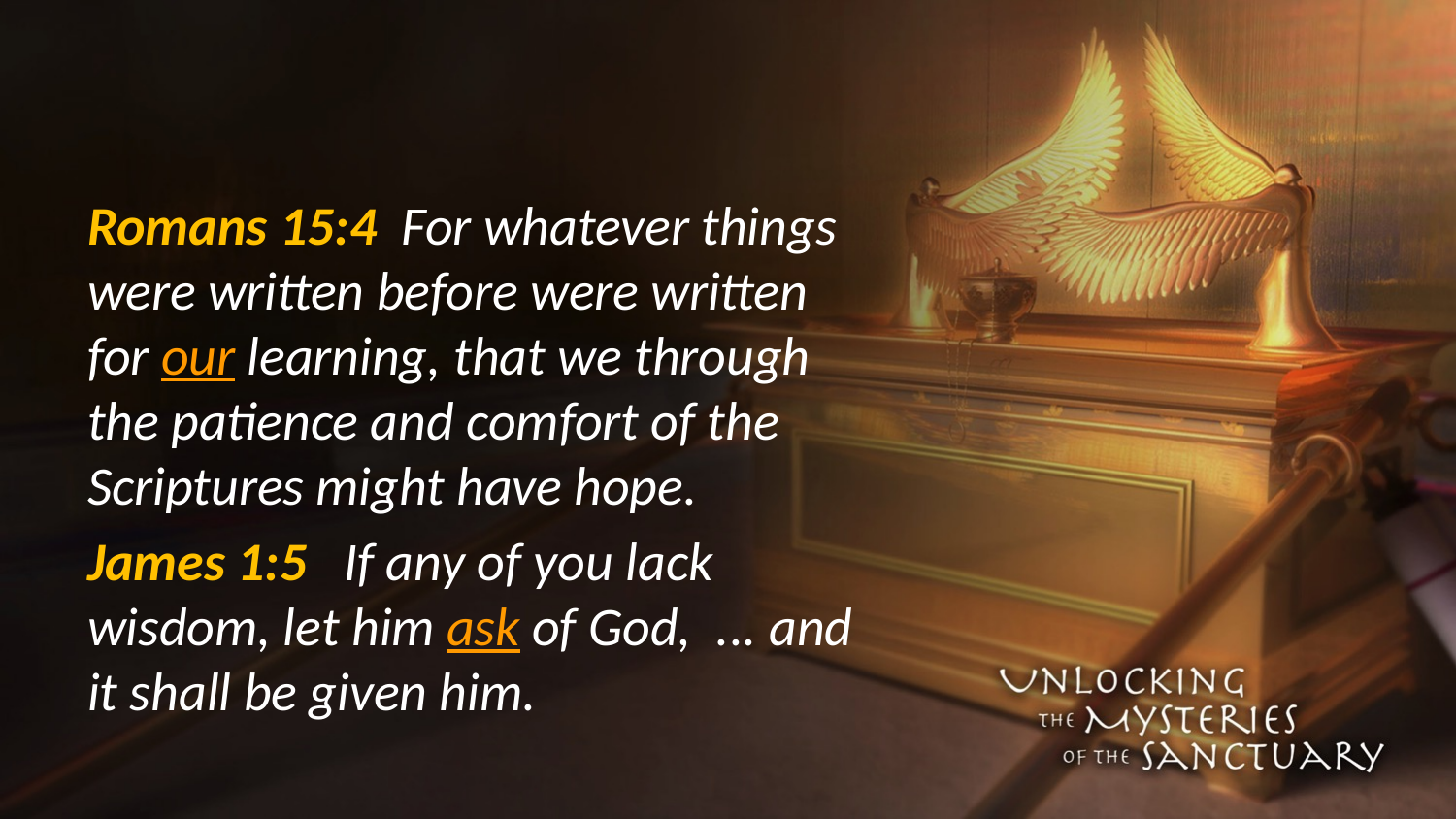

#
Romans 15:4  For whatever things were written before were written for our learning, that we through the patience and comfort of the Scriptures might have hope.
James 1:5   If any of you lack wisdom, let him ask of God,  ... and it shall be given him.